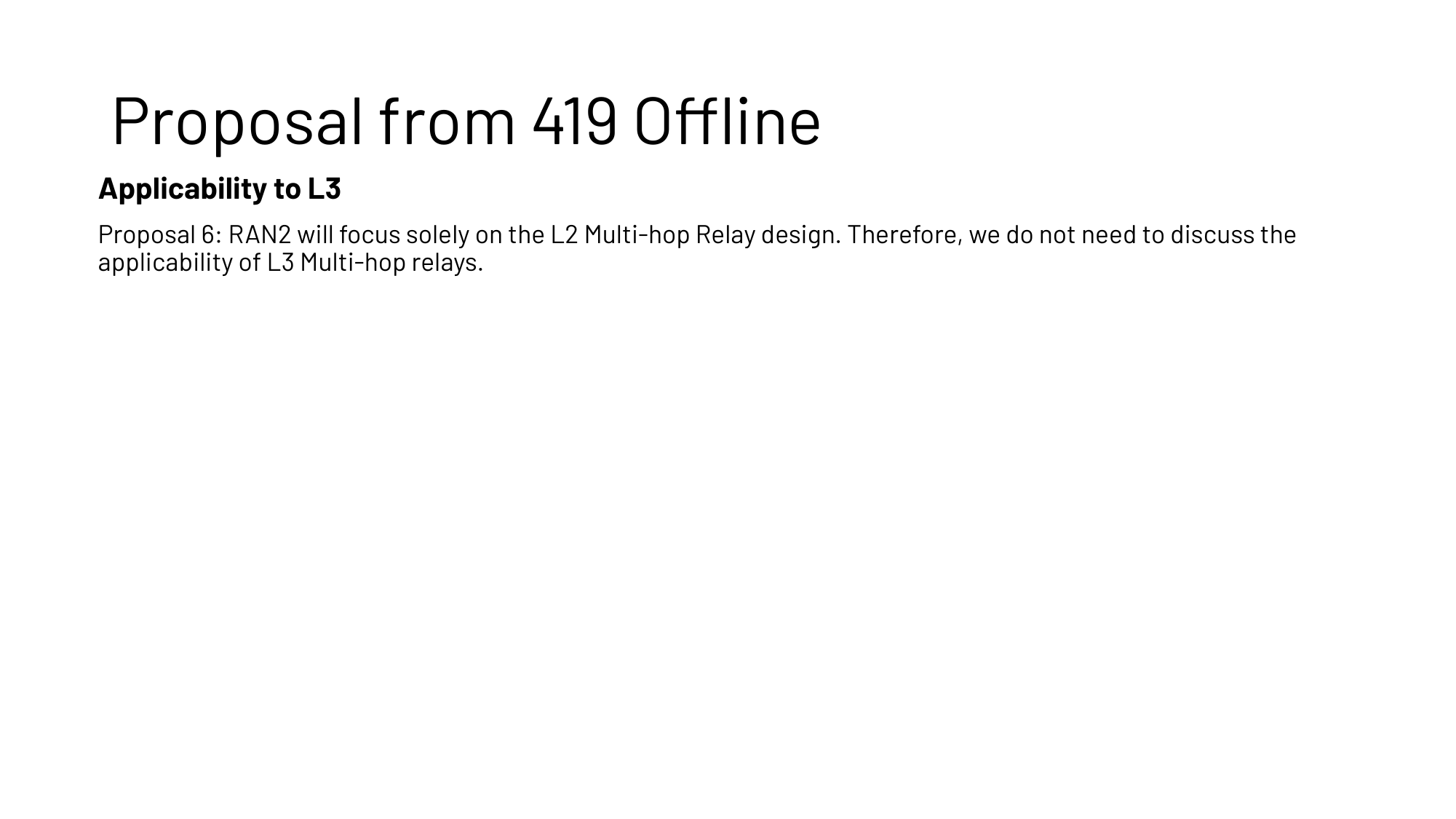

# Proposal from 419 Offline
Applicability to L3
Proposal 6: RAN2 will focus solely on the L2 Multi-hop Relay design. Therefore, we do not need to discuss the applicability of L3 Multi-hop relays.